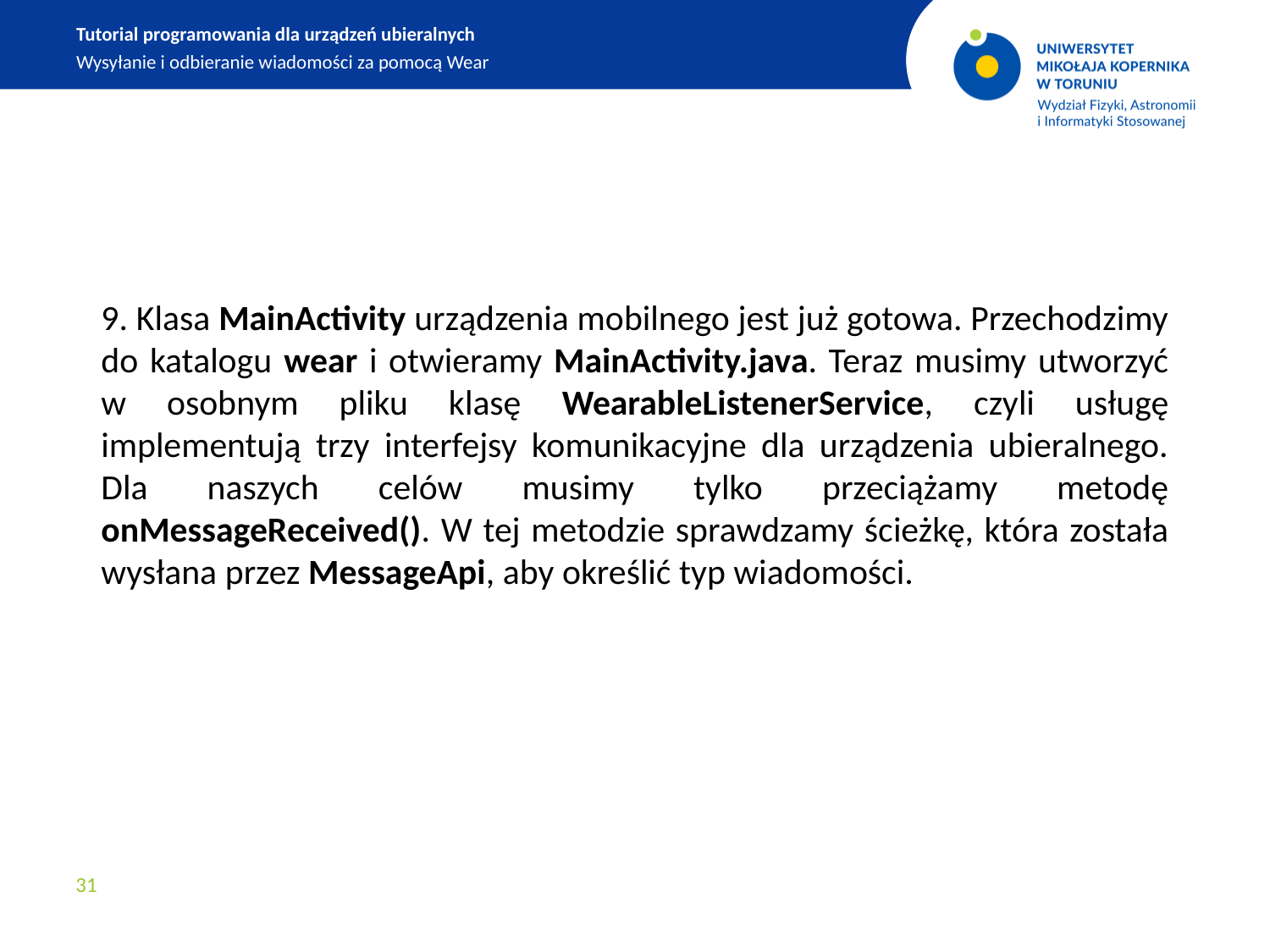

Tutorial programowania dla urządzeń ubieralnych

Wysyłanie i odbieranie wiadomości za pomocą Wear

9. Klasa MainActivity urządzenia mobilnego jest już gotowa. Przechodzimy do katalogu wear i otwieramy MainActivity.java. Teraz musimy utworzyć w osobnym pliku klasę WearableListenerService, czyli usługę implementują trzy interfejsy komunikacyjne dla urządzenia ubieralnego. Dla naszych celów musimy tylko przeciążamy metodę onMessageReceived(). W tej metodzie sprawdzamy ścieżkę, która została wysłana przez MessageApi, aby określić typ wiadomości.